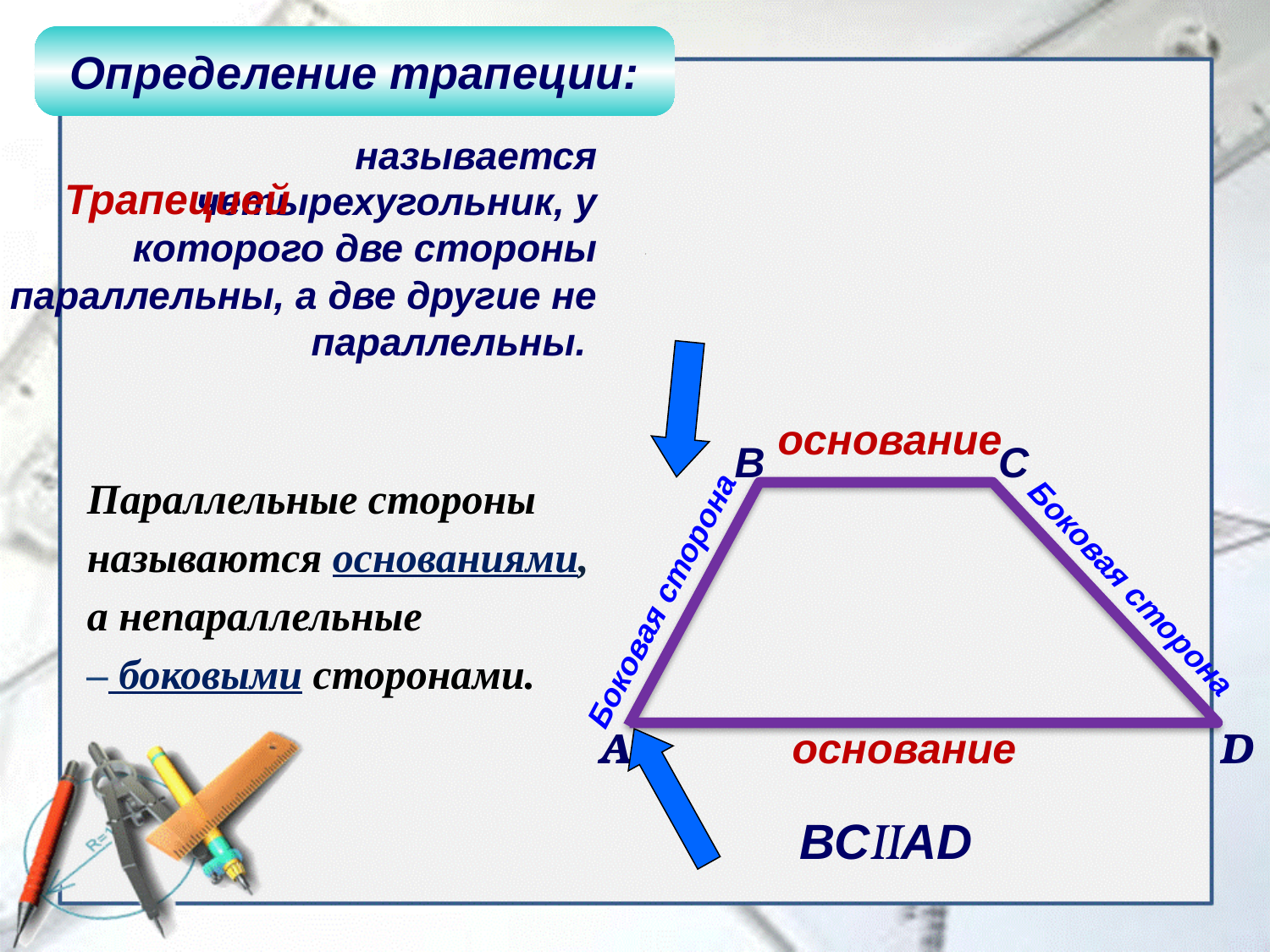

Определение трапеции:
                         называется четырехугольник, у которого две стороны параллельны, а две другие не параллельны.
Трапецией

основание
основание
В
С

A
D
Параллельные стороны называются основаниями, а непараллельные – боковыми сторонами.
Боковая сторона
Боковая сторона
ВСIIАD